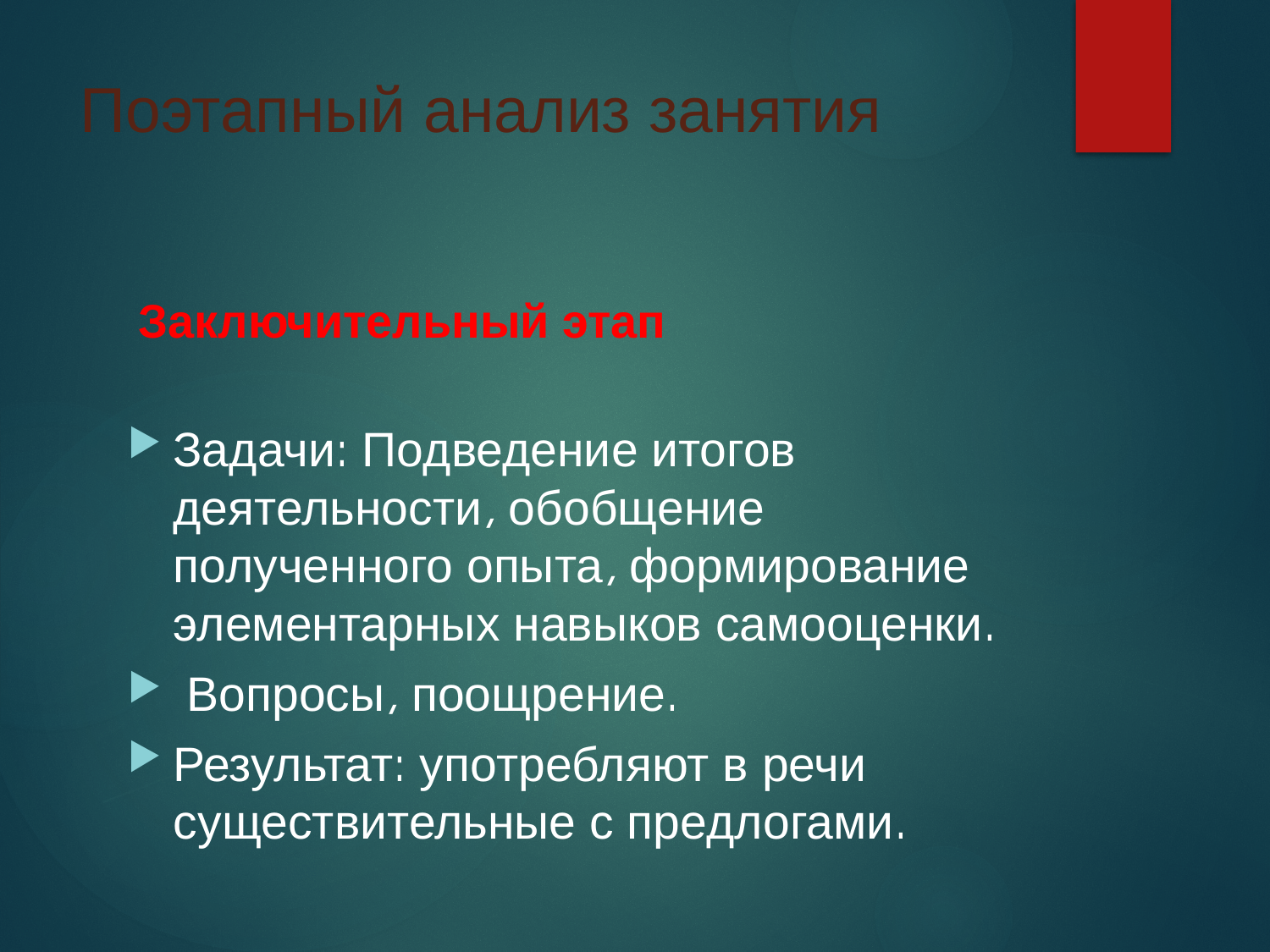

# Поэтапный анализ занятия
Заключительный этап

Задачи: Подведение итогов деятельности, обобщение полученного опыта, формирование элементарных навыков самооценки.
 Вопросы, поощрение.
Результат: употребляют в речи существительные с предлогами.